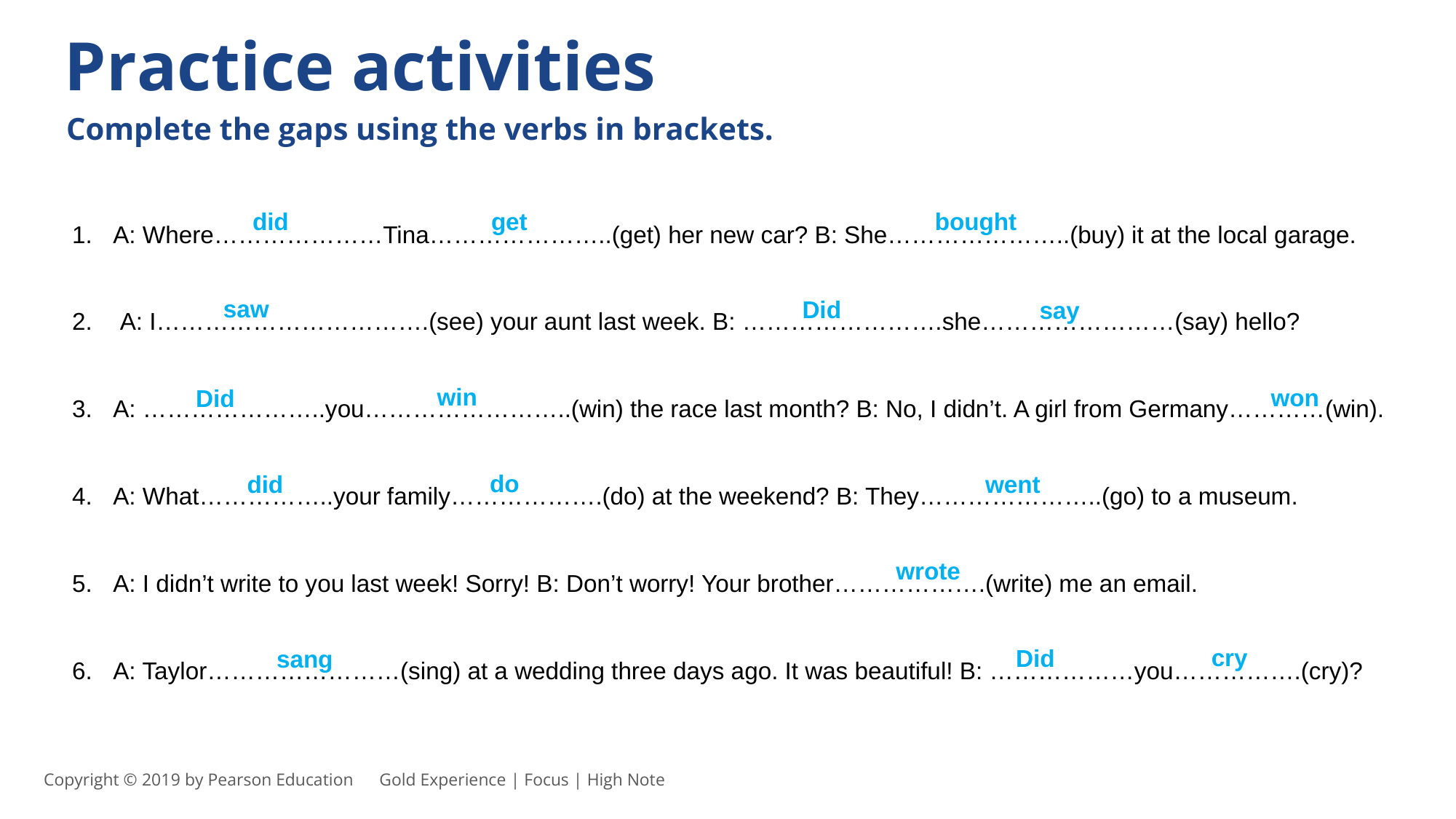

Practice activities
Complete the gaps using the verbs in brackets.

A: Where…………………Tina…………………..(get) her new car? B: She…………………..(buy) it at the local garage.

 A: I…………………………….(see) your aunt last week. B: …………………….she……………………(say) hello?

A: …………………..you……………………..(win) the race last month? B: No, I didn’t. A girl from Germany…………(win).

A: What……………..your family……………….(do) at the weekend? B: They…………………..(go) to a museum.

A: I didn’t write to you last week! Sorry! B: Don’t worry! Your brother……………….(write) me an email.

A: Taylor……………………(sing) at a wedding three days ago. It was beautiful! B: ………………you…………….(cry)?
bought
did
get
saw
Did
say
win
won
Did
do
went
did

wrote

cry
Did
sang
Copyright © 2019 by Pearson Education      Gold Experience | Focus | High Note